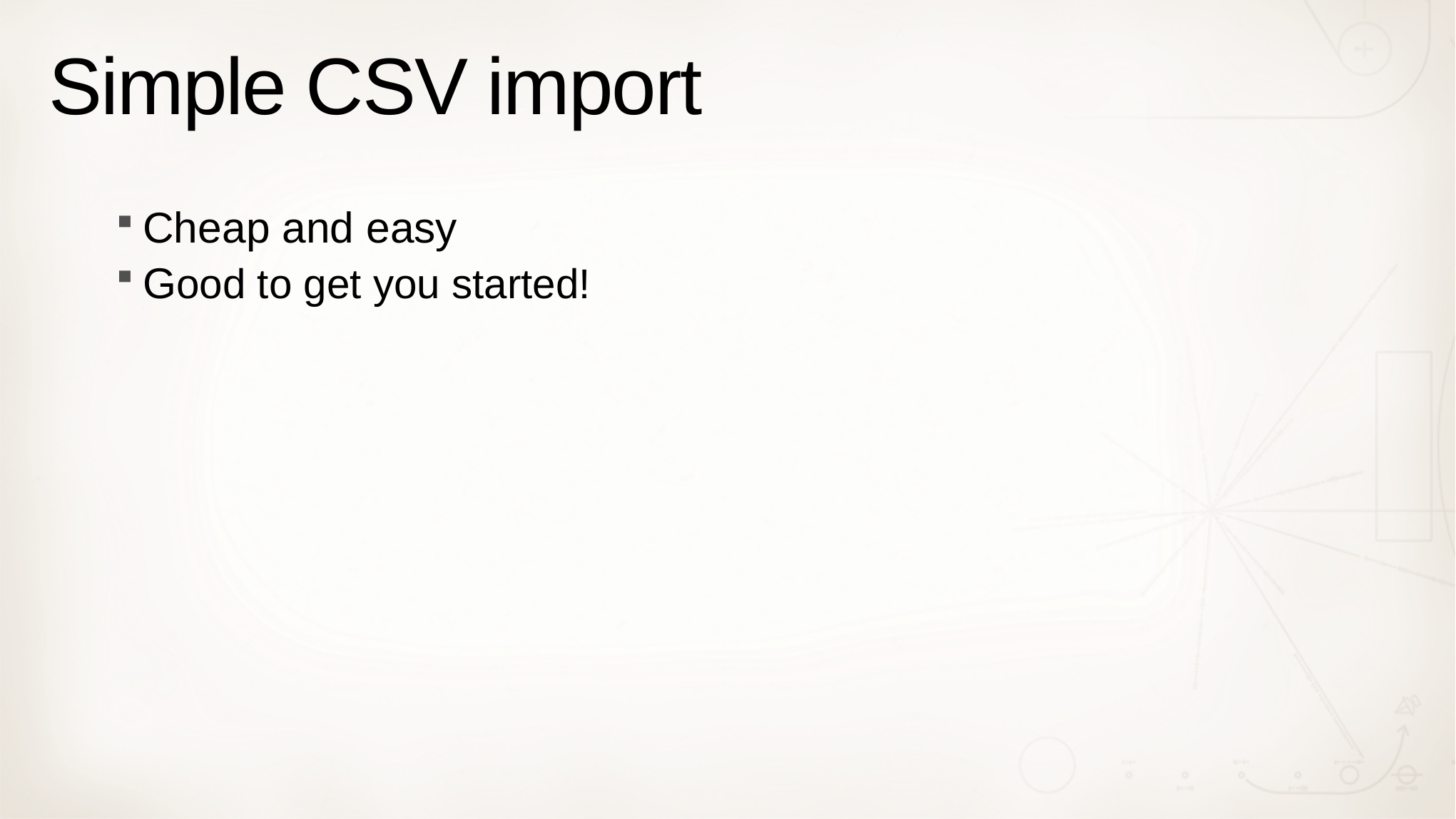

# Simple CSV import
Cheap and easy
Good to get you started!